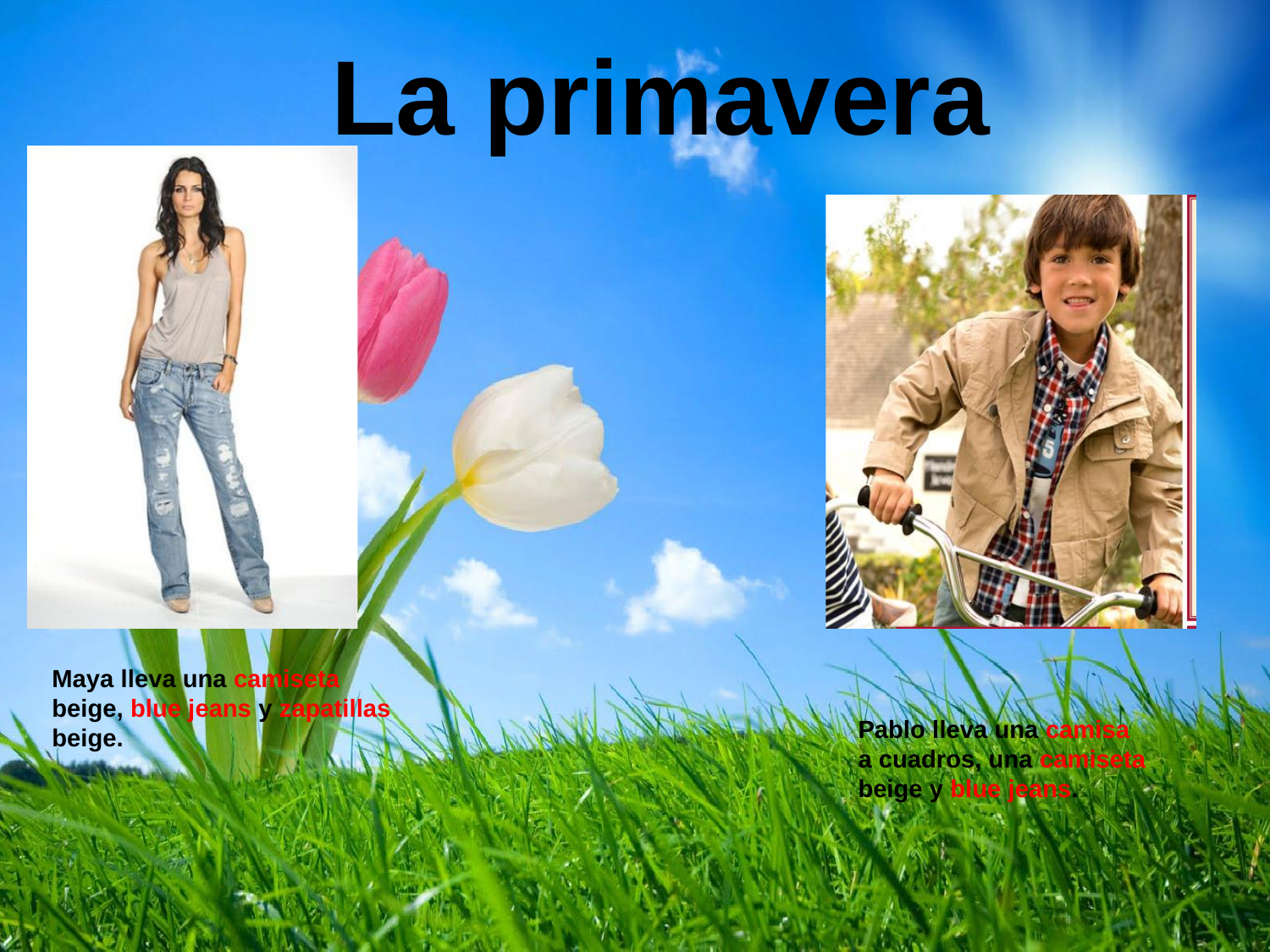

# La primavera

Maya lleva una camiseta beige, blue jeans y zapatillas beige.
Pablo lleva una camisa a cuadros, una camiseta beige y blue jeans.